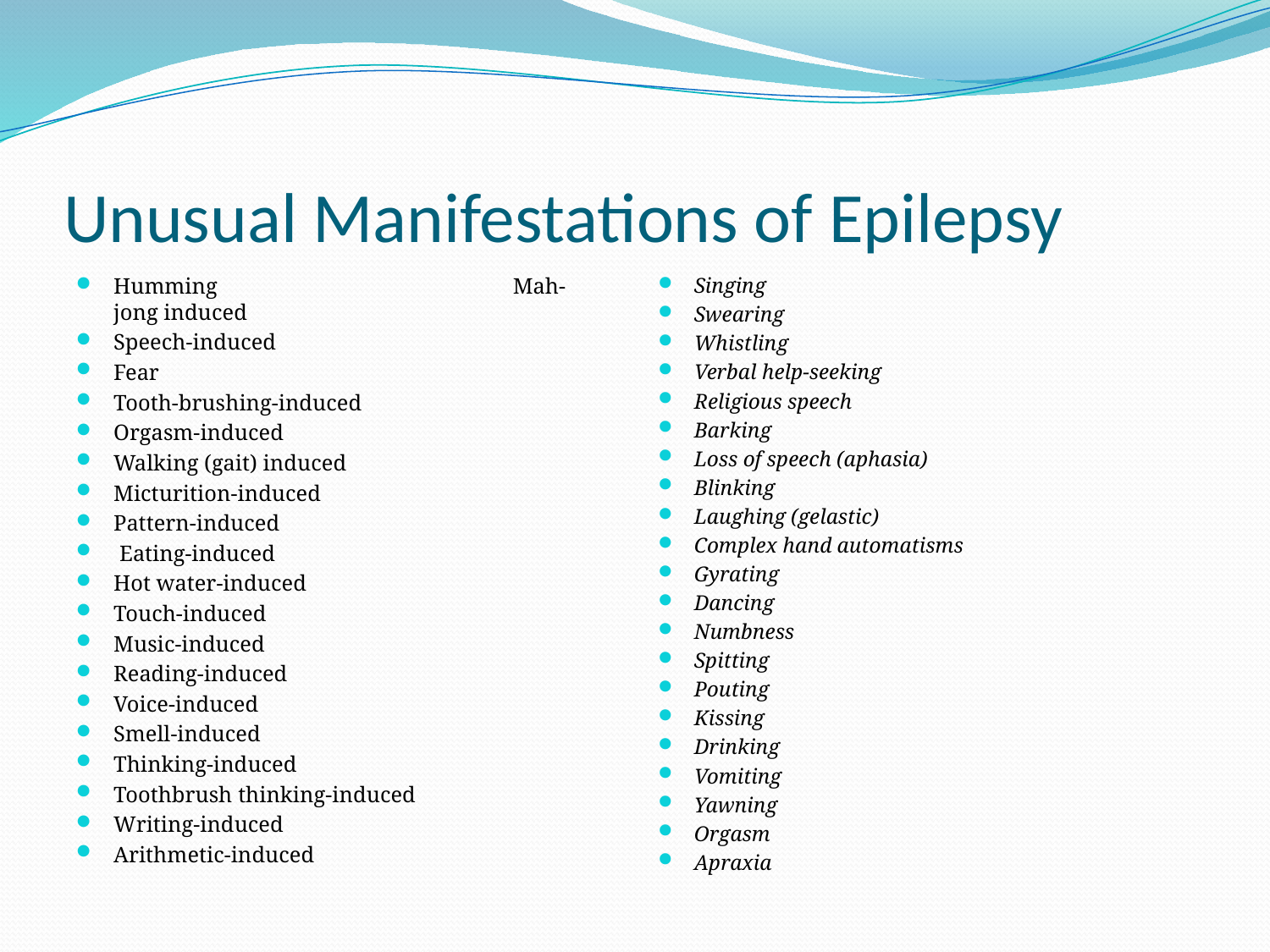

# Unusual Manifestations of Epilepsy
Humming                                                    Mah-jong induced
Speech-induced
Fear
Tooth-brushing-induced
Orgasm-induced
Walking (gait) induced
Micturition-induced
Pattern-induced
 Eating-induced
Hot water-induced
Touch-induced
Music-induced
Reading-induced
Voice-induced
Smell-induced
Thinking-induced
Toothbrush thinking-induced
Writing-induced
Arithmetic-induced

Singing
Swearing
Whistling
Verbal help-seeking
Religious speech
Barking
Loss of speech (aphasia)
Blinking
Laughing (gelastic)
Complex hand automatisms
Gyrating
Dancing
Numbness
Spitting
Pouting
Kissing
Drinking
Vomiting
Yawning
Orgasm
Apraxia